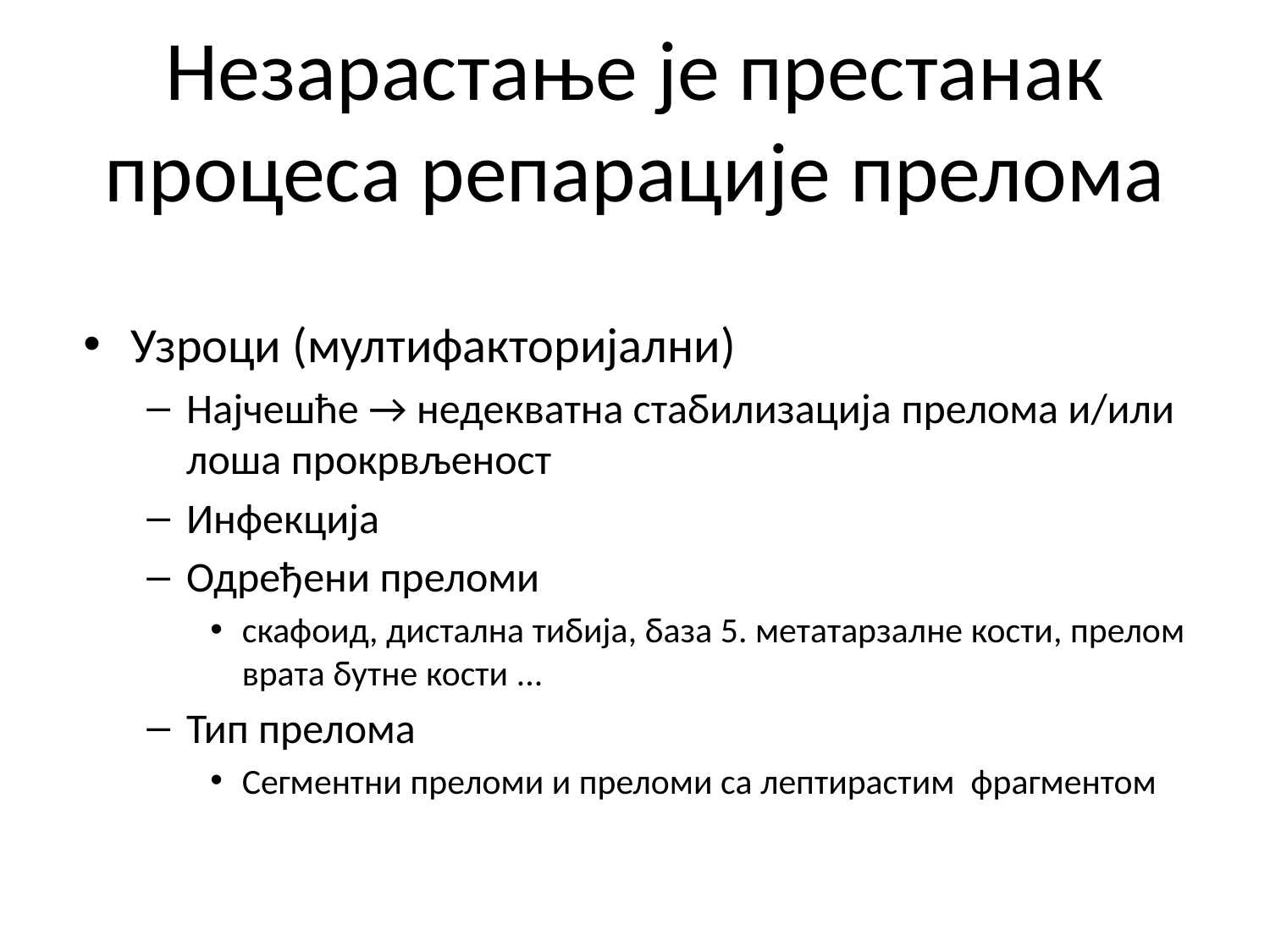

# Незарастање је престанак процеса репарације прелома
Узроци (мултифакторијални)
Најчешће → недекватна стабилизација прелома и/или лоша прокрвљеност
Инфекција
Одређени преломи
скафоид, дистална тибија, база 5. метатарзалне кости, прелом врата бутне кости ...
Тип прелома
Сегментни преломи и преломи са лептирастим  фрагментом